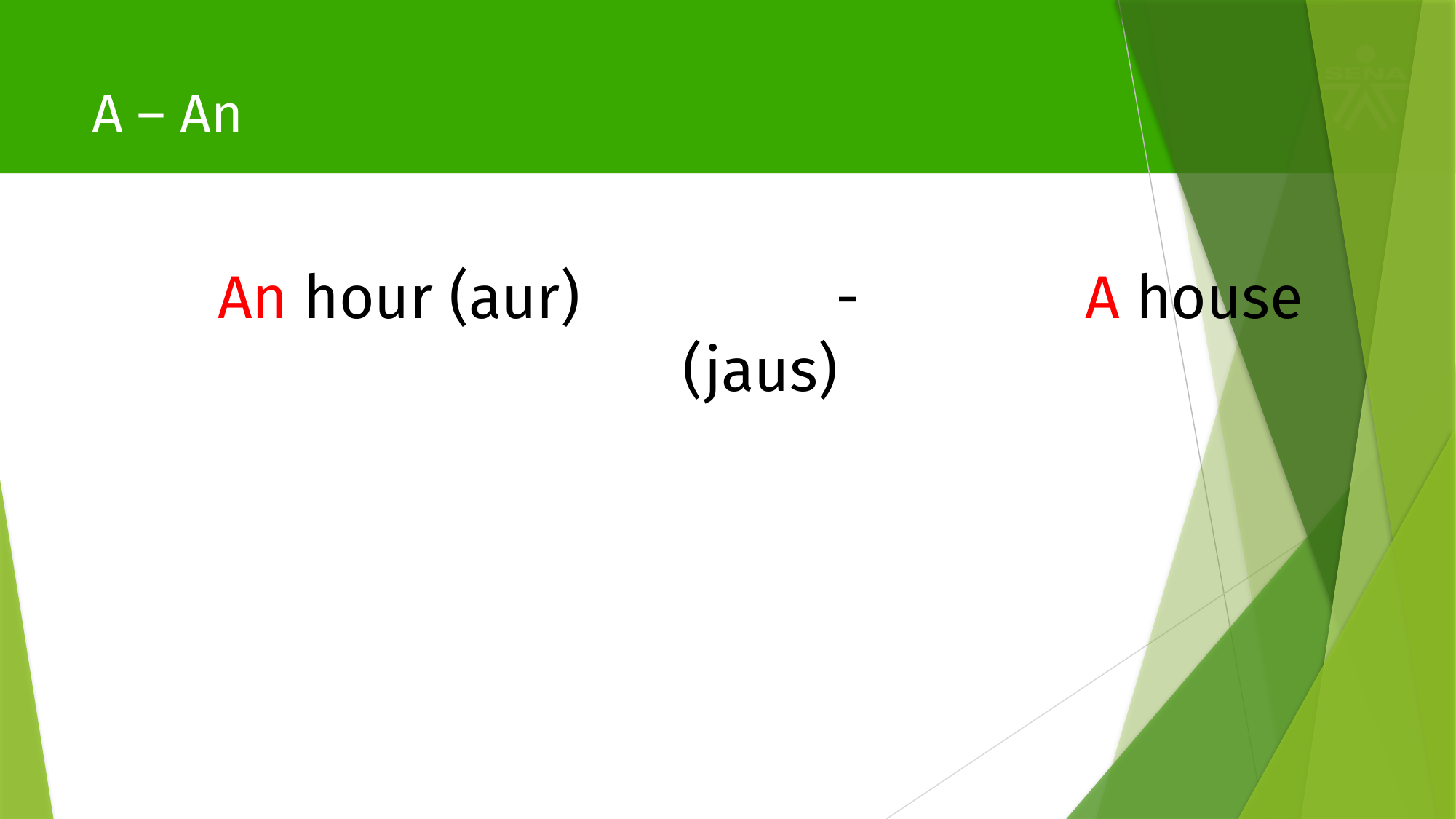

# A – An
An hour (aur)                -              A house (jaus)